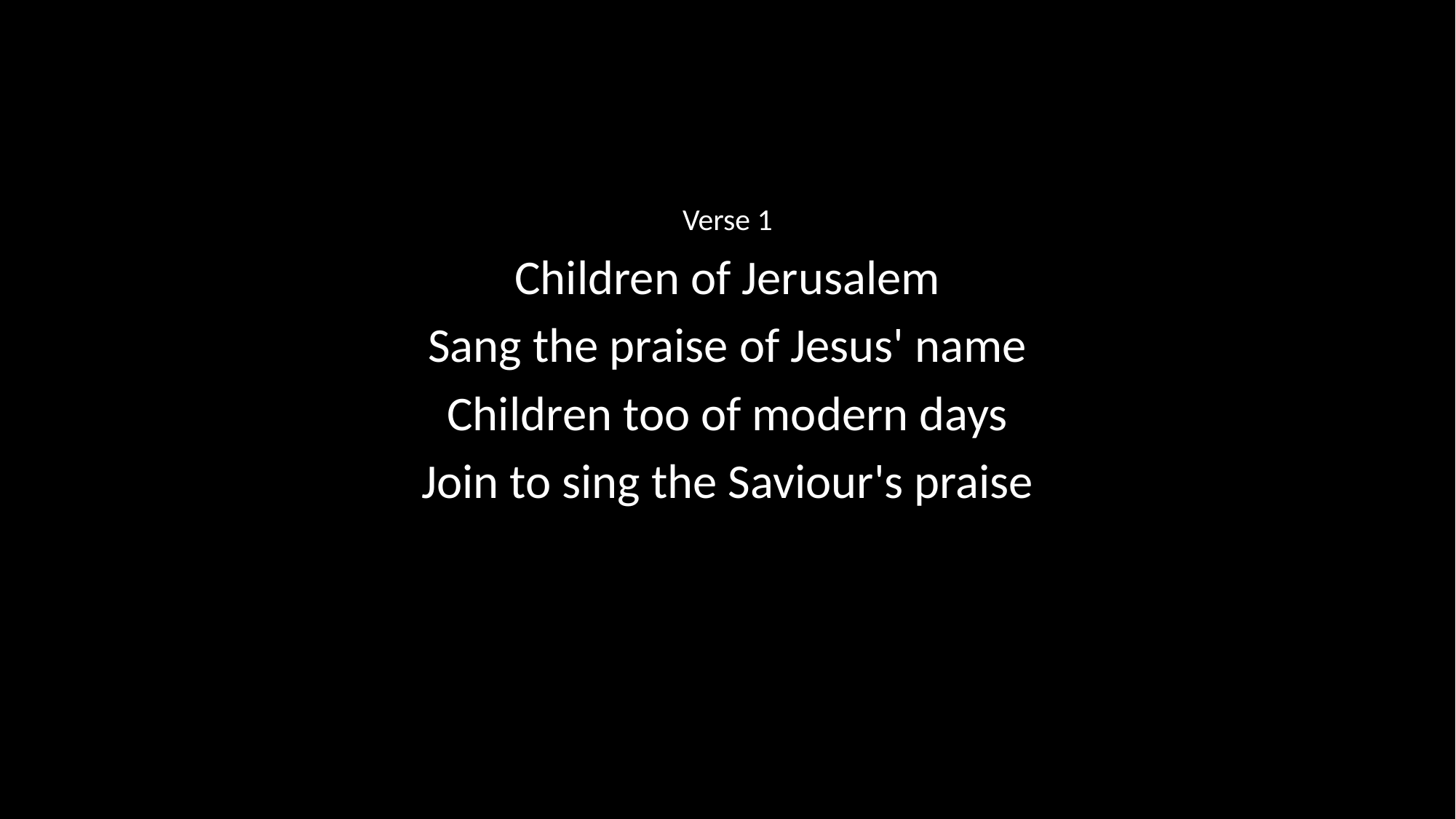

Verse 1
Children of Jerusalem
Sang the praise of Jesus' name
Children too of modern days
Join to sing the Saviour's praise